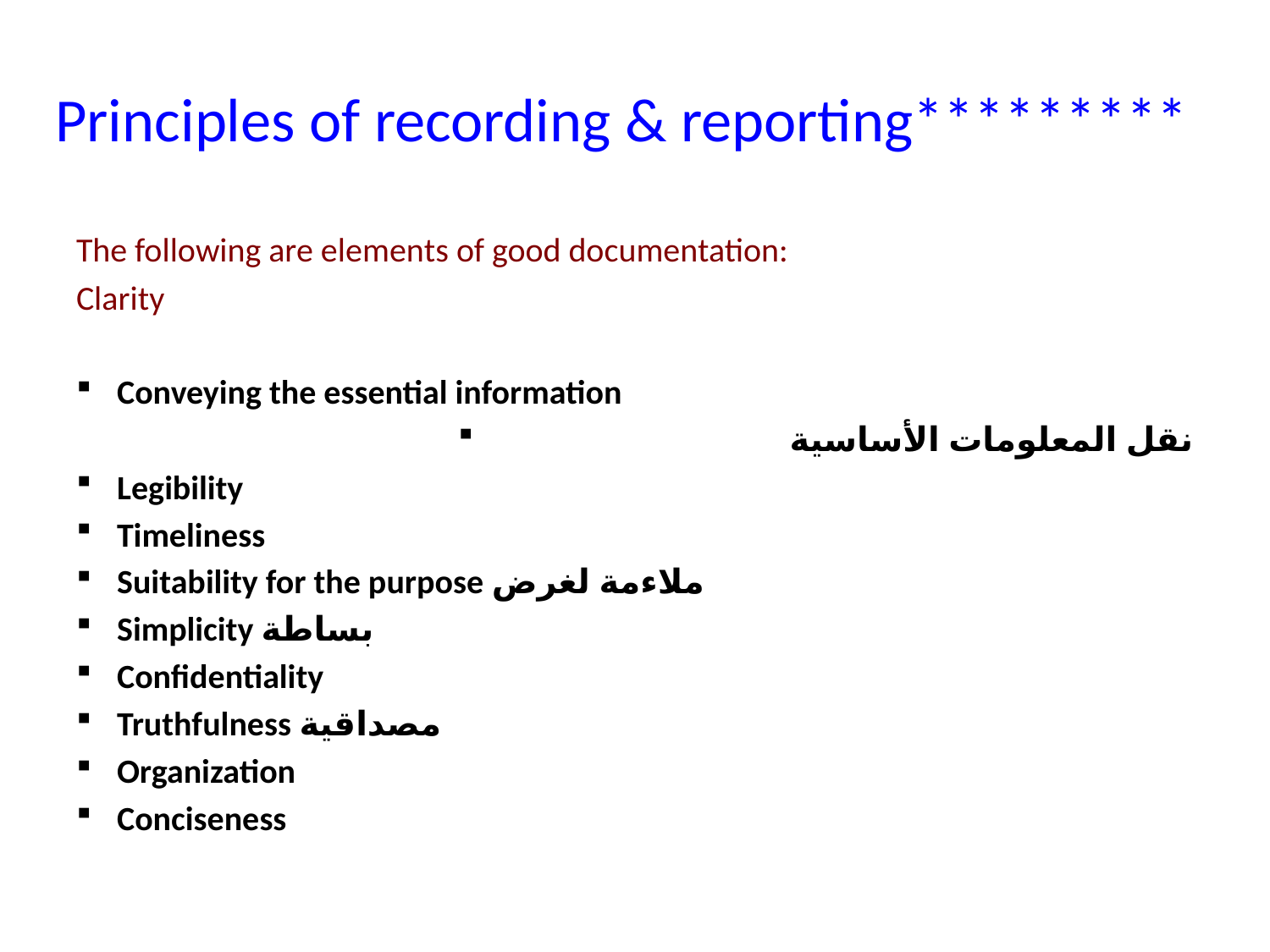

# Principles of recording & reporting*********
The following are elements of good documentation:
Clarity

Conveying the essential information
 نقل المعلومات الأساسية
Legibility
Timeliness
Suitability for the purpose ملاءمة لغرض
Simplicity بساطة
Confidentiality
Truthfulness مصداقية
Organization
Conciseness